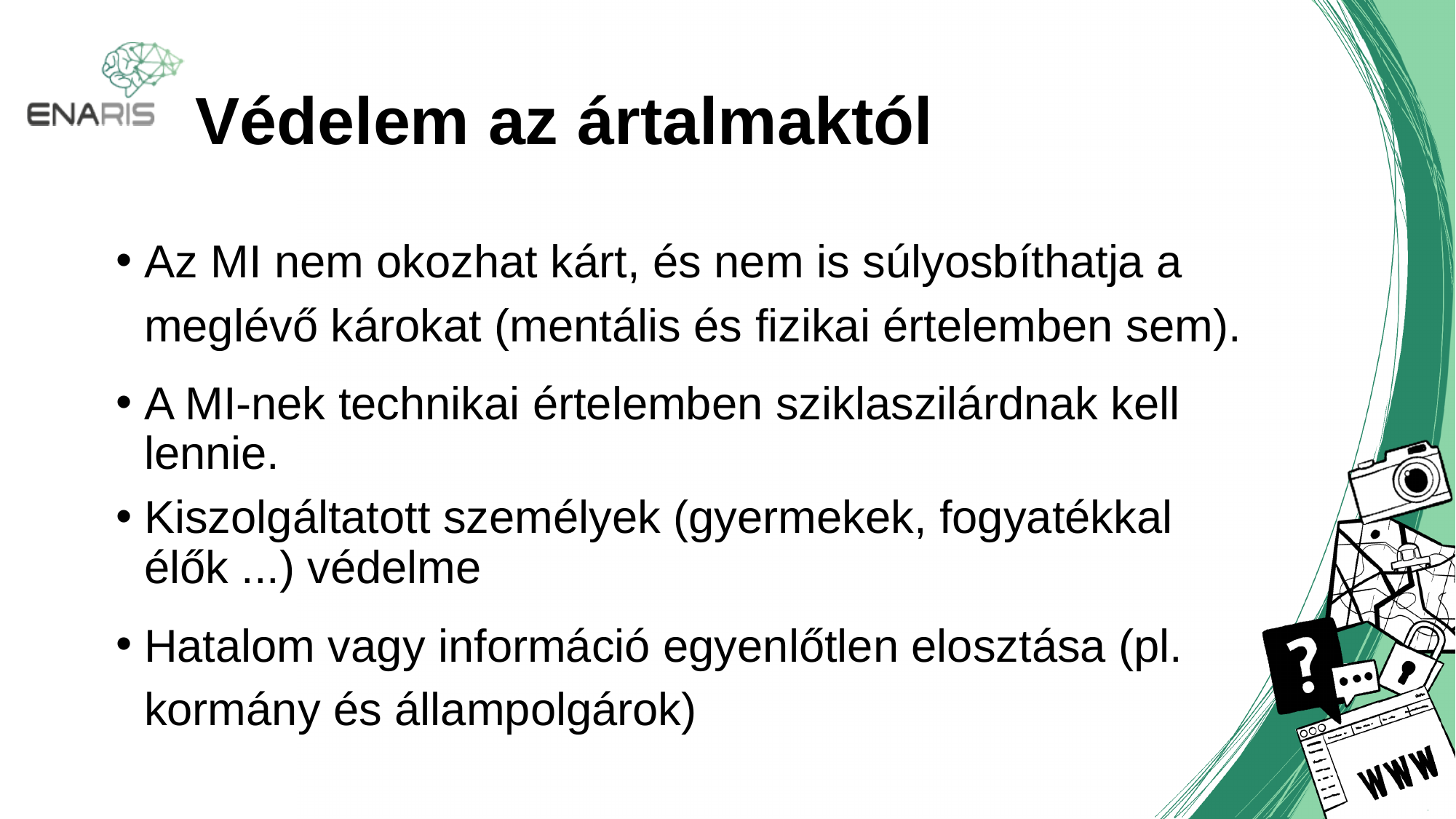

# Védelem az ártalmaktól
Az MI nem okozhat kárt, és nem is súlyosbíthatja a meglévő károkat (mentális és fizikai értelemben sem).
A MI-nek technikai értelemben sziklaszilárdnak kell lennie.
Kiszolgáltatott személyek (gyermekek, fogyatékkal élők ...) védelme
Hatalom vagy információ egyenlőtlen elosztása (pl. kormány és állampolgárok)